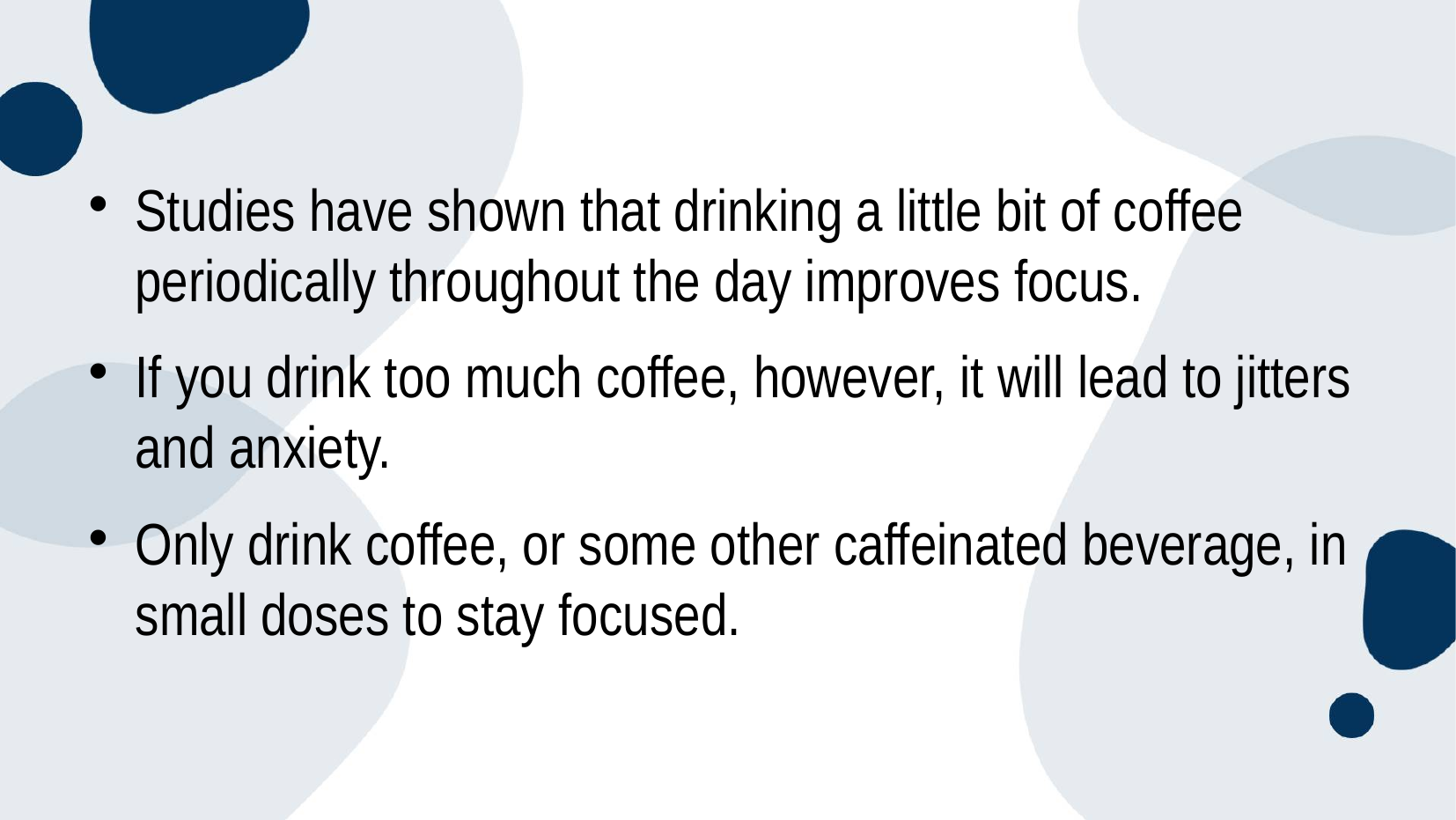

Studies have shown that drinking a little bit of coffee periodically throughout the day improves focus.
If you drink too much coffee, however, it will lead to jitters and anxiety.
Only drink coffee, or some other caffeinated beverage, in small doses to stay focused.